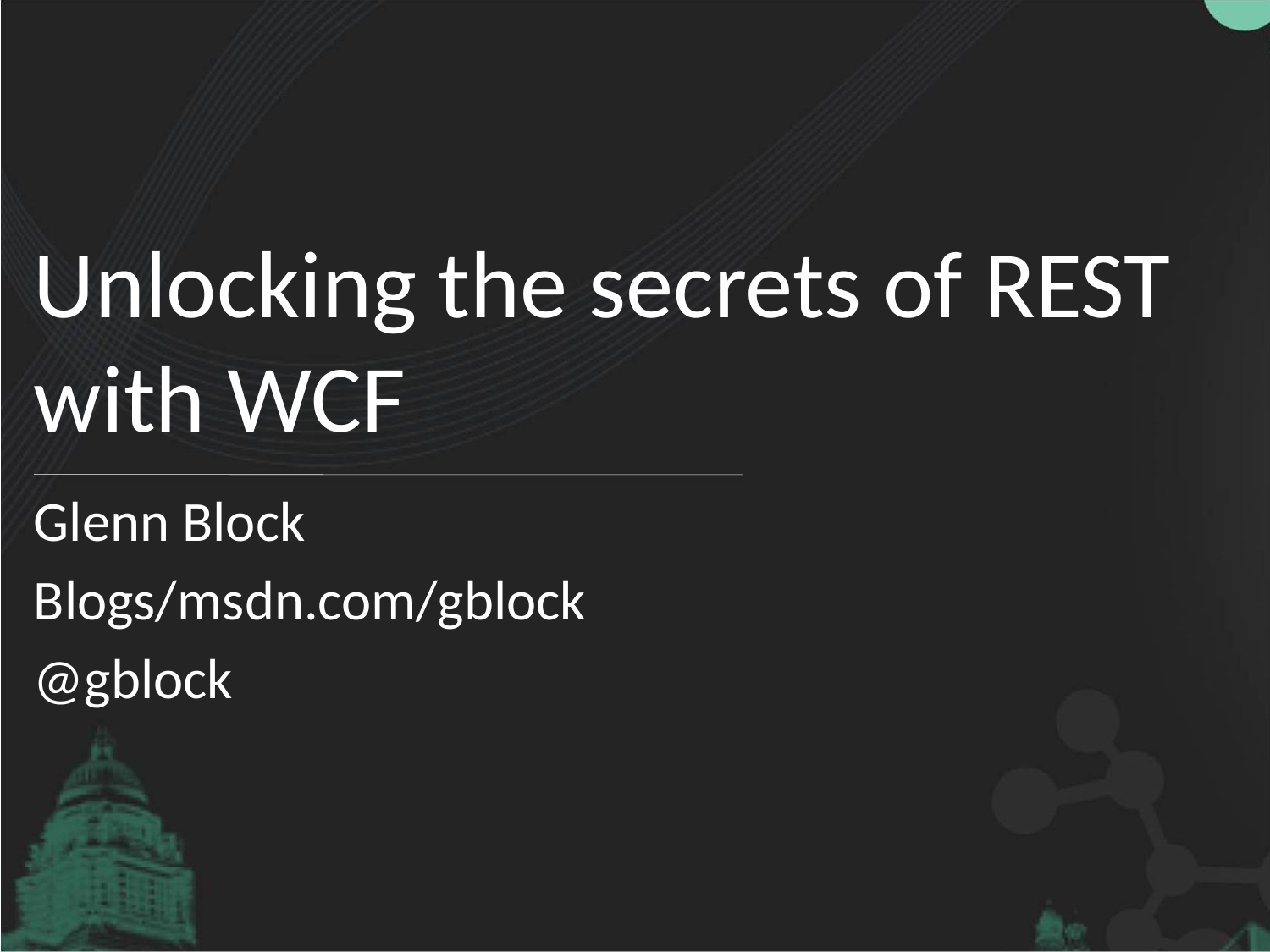

# Unlocking the secrets of REST with WCF
Glenn Block
Blogs/msdn.com/gblock
@gblock